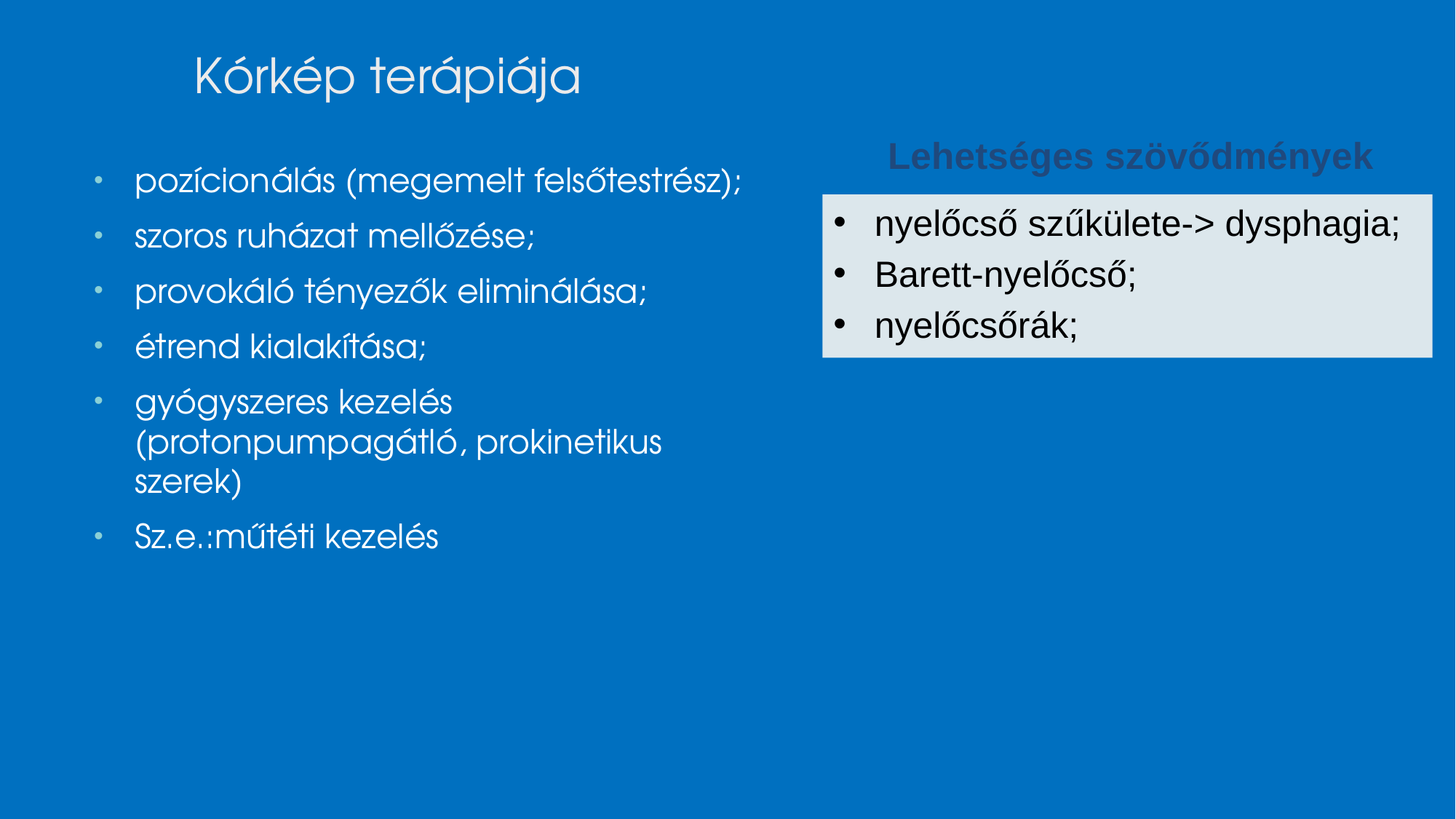

# Kórkép terápiája
Lehetséges szövődmények
pozícionálás (megemelt felsőtestrész);
szoros ruházat mellőzése;
provokáló tényezők eliminálása;
étrend kialakítása;
gyógyszeres kezelés (protonpumpagátló, prokinetikus szerek)
Sz.e.:műtéti kezelés
nyelőcső szűkülete-> dysphagia;
Barett-nyelőcső;
nyelőcsőrák;